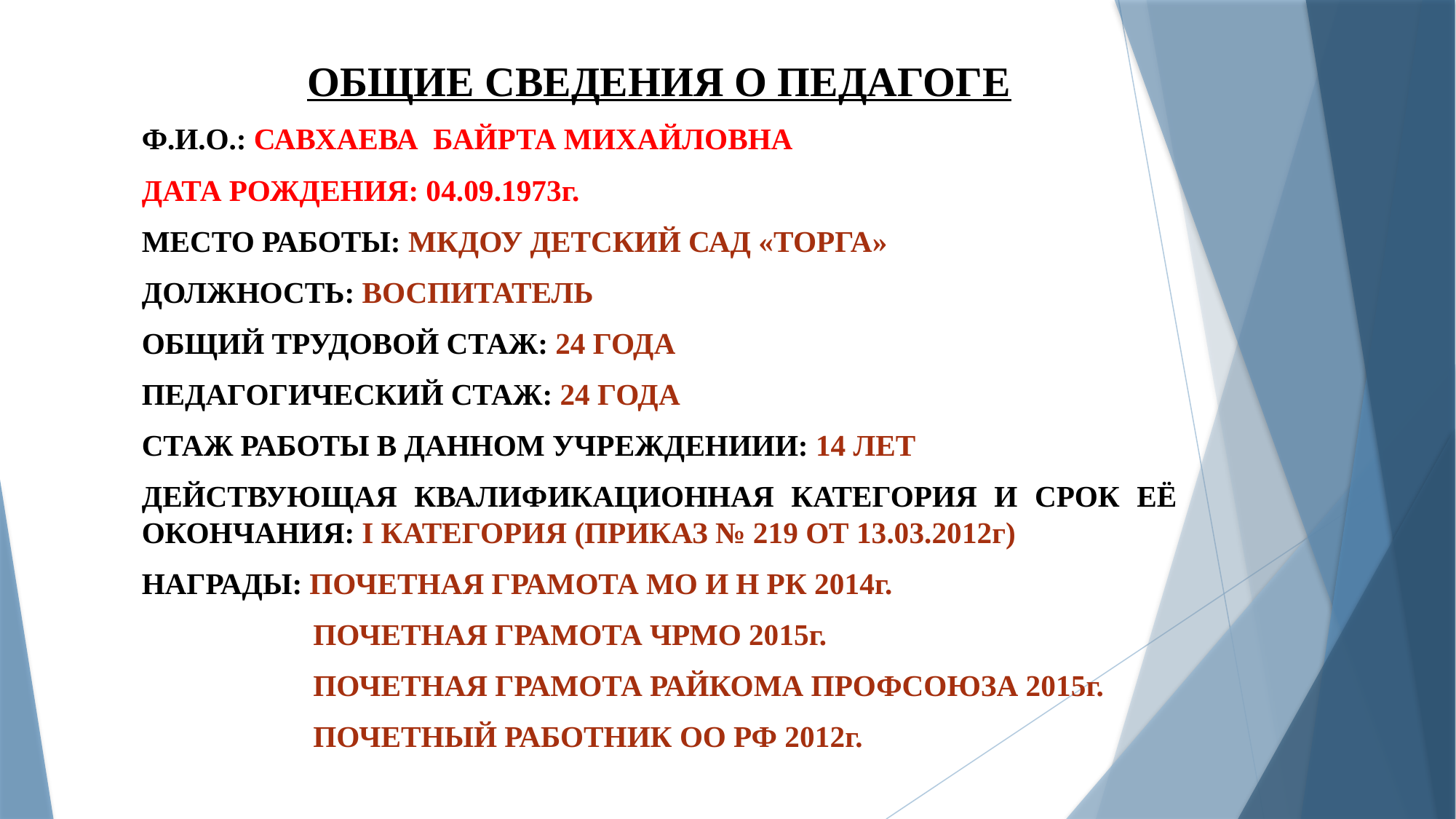

ОБЩИЕ СВЕДЕНИЯ О ПЕДАГОГЕ
Ф.И.О.: САВХАЕВА  БАЙРТА МИХАЙЛОВНА
ДАТА РОЖДЕНИЯ: 04.09.1973г.
МЕСТО РАБОТЫ: МКДОУ ДЕТСКИЙ САД «ТОРГА»
ДОЛЖНОСТЬ: ВОСПИТАТЕЛЬ
ОБЩИЙ ТРУДОВОЙ СТАЖ: 24 ГОДА
ПЕДАГОГИЧЕСКИЙ СТАЖ: 24 ГОДА
СТАЖ РАБОТЫ В ДАННОМ УЧРЕЖДЕНИИИ: 14 ЛЕТ
ДЕЙСТВУЮЩАЯ КВАЛИФИКАЦИОННАЯ КАТЕГОРИЯ И СРОК ЕЁ ОКОНЧАНИЯ: I КАТЕГОРИЯ (ПРИКАЗ № 219 ОТ 13.03.2012г)
НАГРАДЫ: ПОЧЕТНАЯ ГРАМОТА МО И Н РК 2014г.
                       ПОЧЕТНАЯ ГРАМОТА ЧРМО 2015г.
                       ПОЧЕТНАЯ ГРАМОТА РАЙКОМА ПРОФСОЮЗА 2015г.
                       ПОЧЕТНЫЙ РАБОТНИК ОО РФ 2012г.